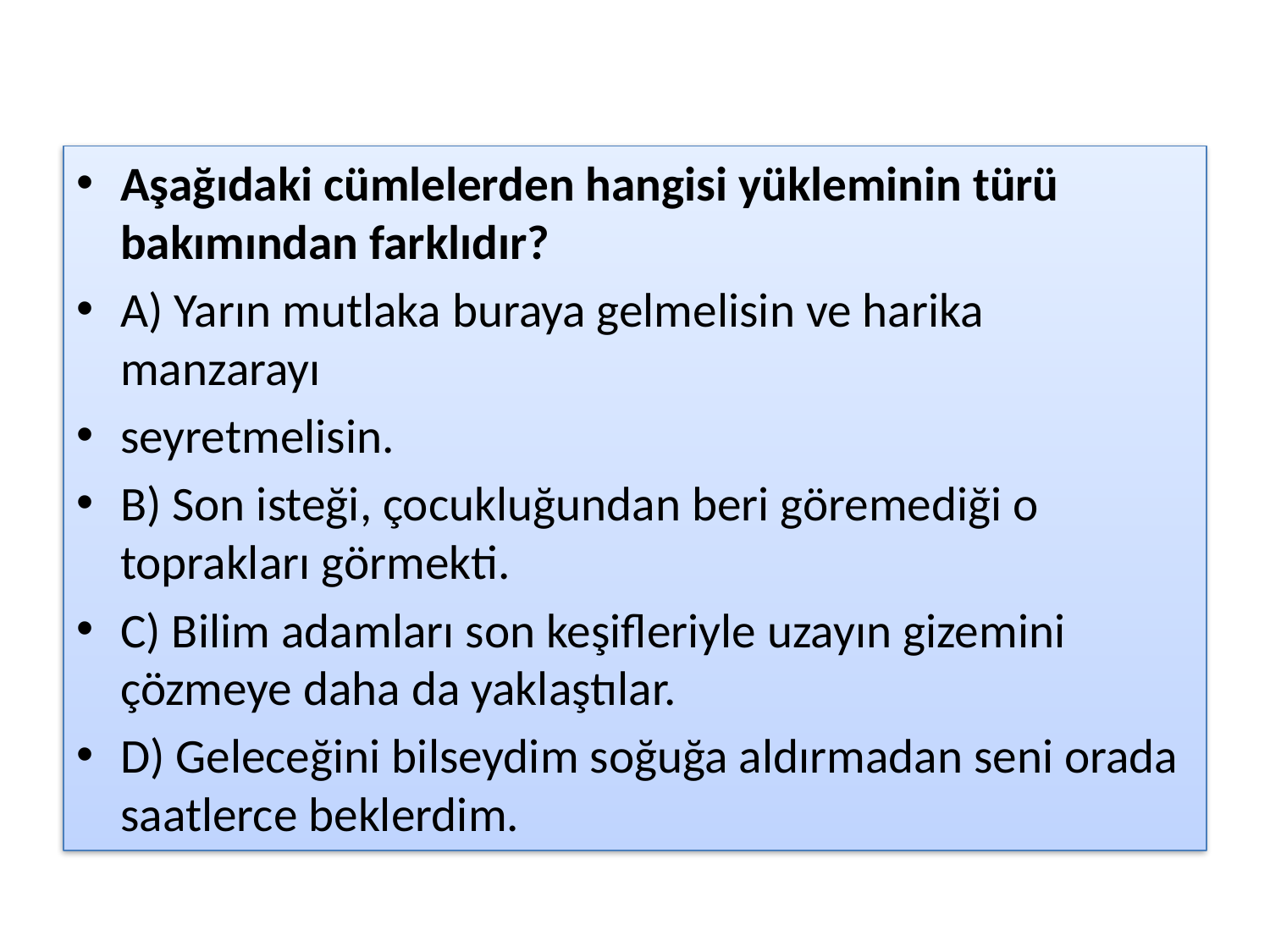

#
Aşağıdaki cümlelerden hangisi yükleminin türü bakımından farklıdır?
A) Yarın mutlaka buraya gelmelisin ve harika manzarayı
seyretmelisin.
B) Son isteği, çocukluğundan beri göremediği o toprakları görmekti.
C) Bilim adamları son keşifleriyle uzayın gizemini çözmeye daha da yaklaştılar.
D) Geleceğini bilseydim soğuğa aldırmadan seni orada saatlerce beklerdim.